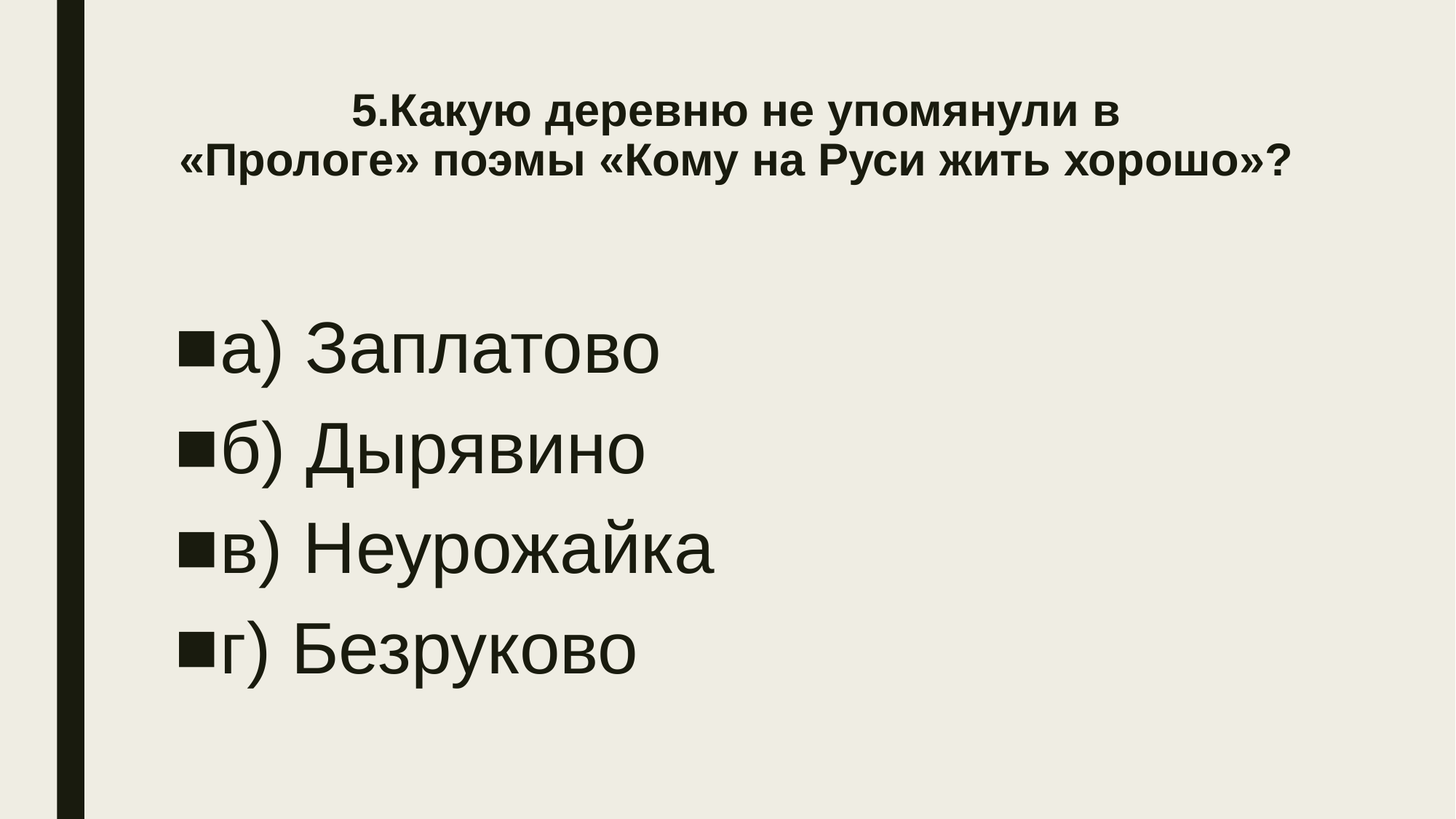

# 5.Какую деревню не упомянули в «Прологе» поэмы «Кому на Руси жить хорошо»?
а) Заплатово
б) Дырявино
в) Неурожайка
г) Безруково